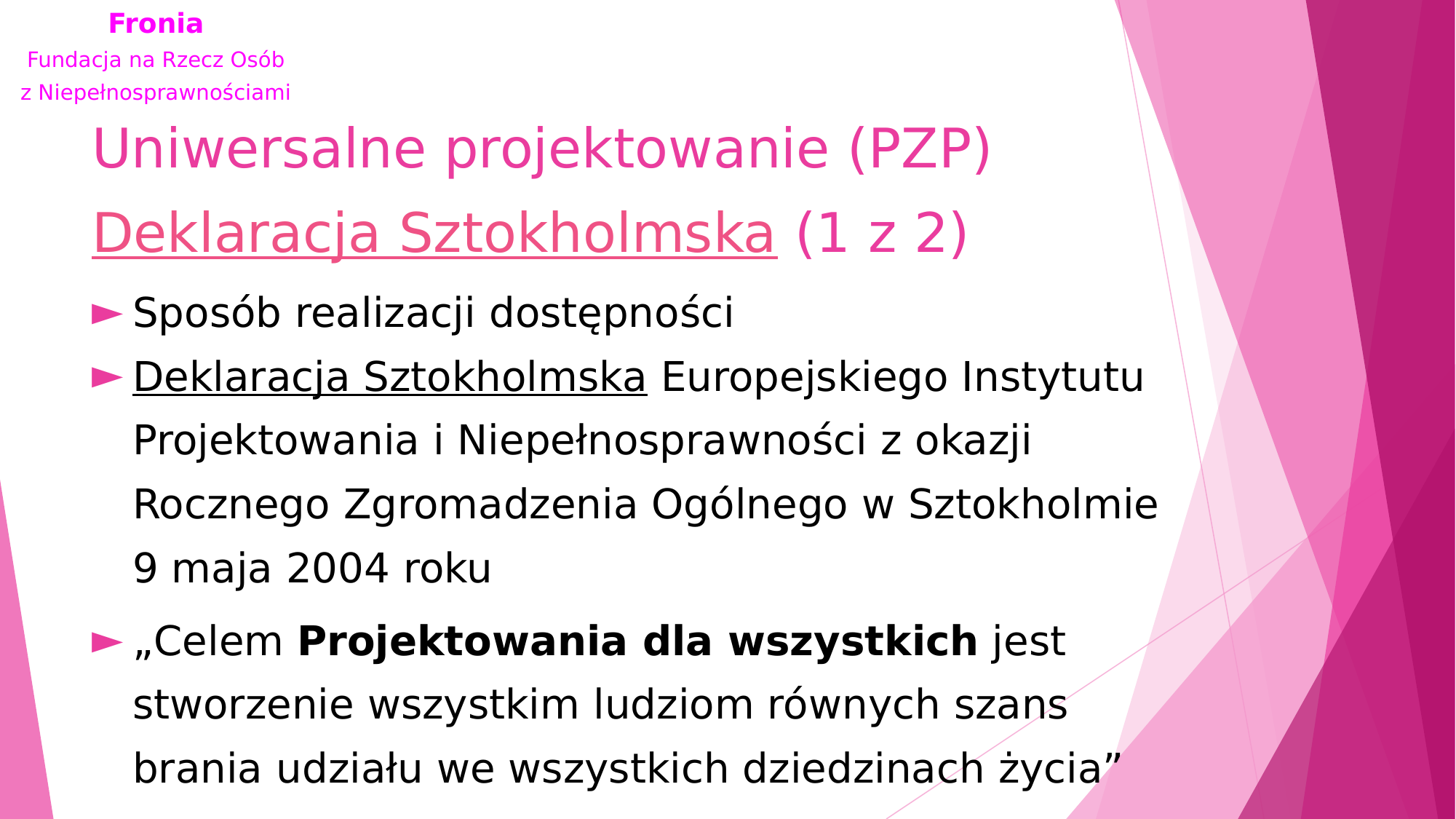

# Uniwersalne projektowanie (PZP) Deklaracja Sztokholmska (1 z 2)
Sposób realizacji dostępności
Deklaracja Sztokholmska Europejskiego Instytutu Projektowania i Niepełnosprawności z okazji Rocznego Zgromadzenia Ogólnego w Sztokholmie 9 maja 2004 roku
„Celem Projektowania dla wszystkich jest stworzenie wszystkim ludziom równych szans brania udziału we wszystkich dziedzinach życia”